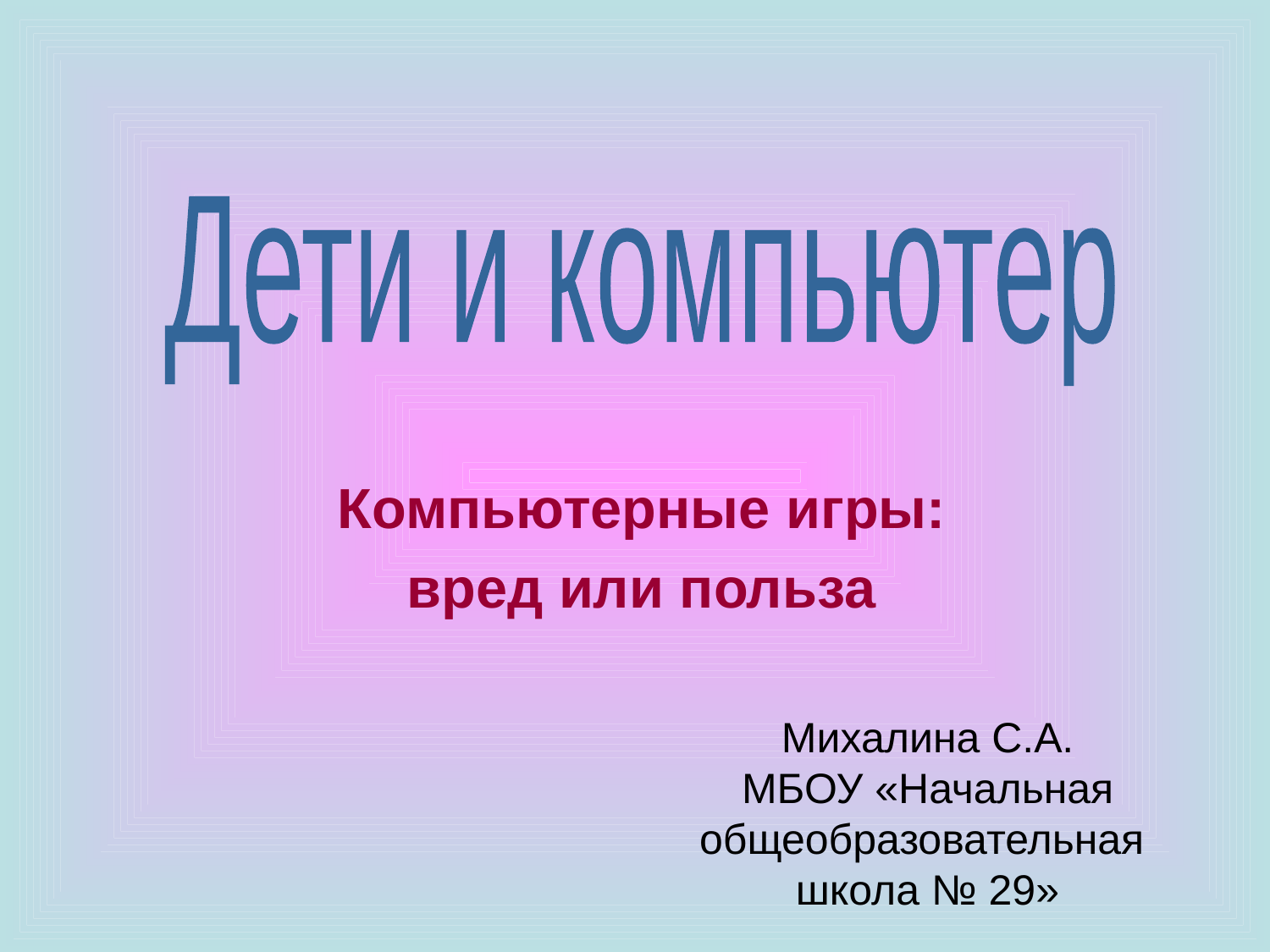

Дети и компьютер
Компьютерные игры:
вред или польза
Михалина С.А.
МБОУ «Начальная общеобразовательная
школа № 29»